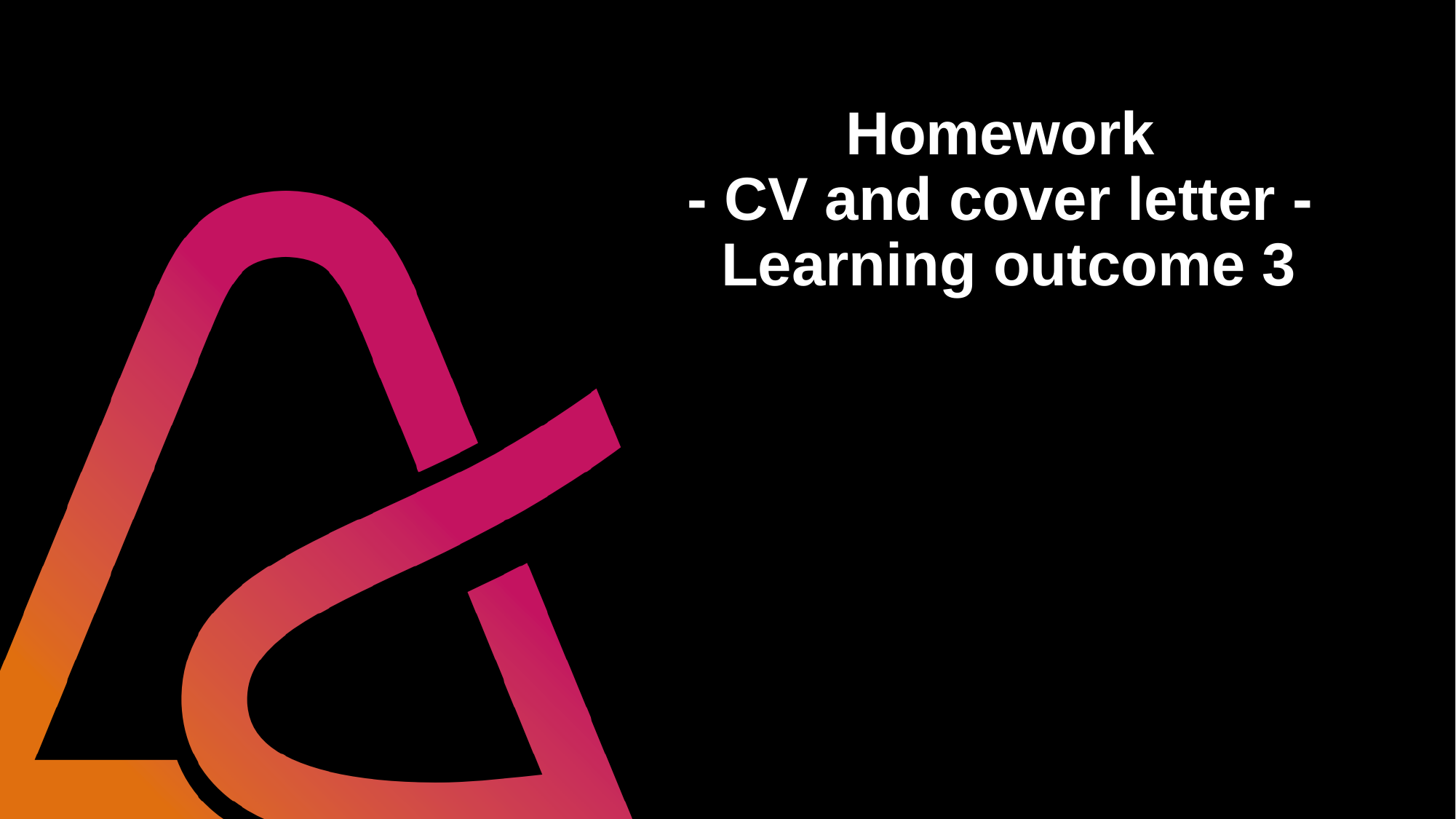

# Homework - CV and cover letter - Learning outcome 3